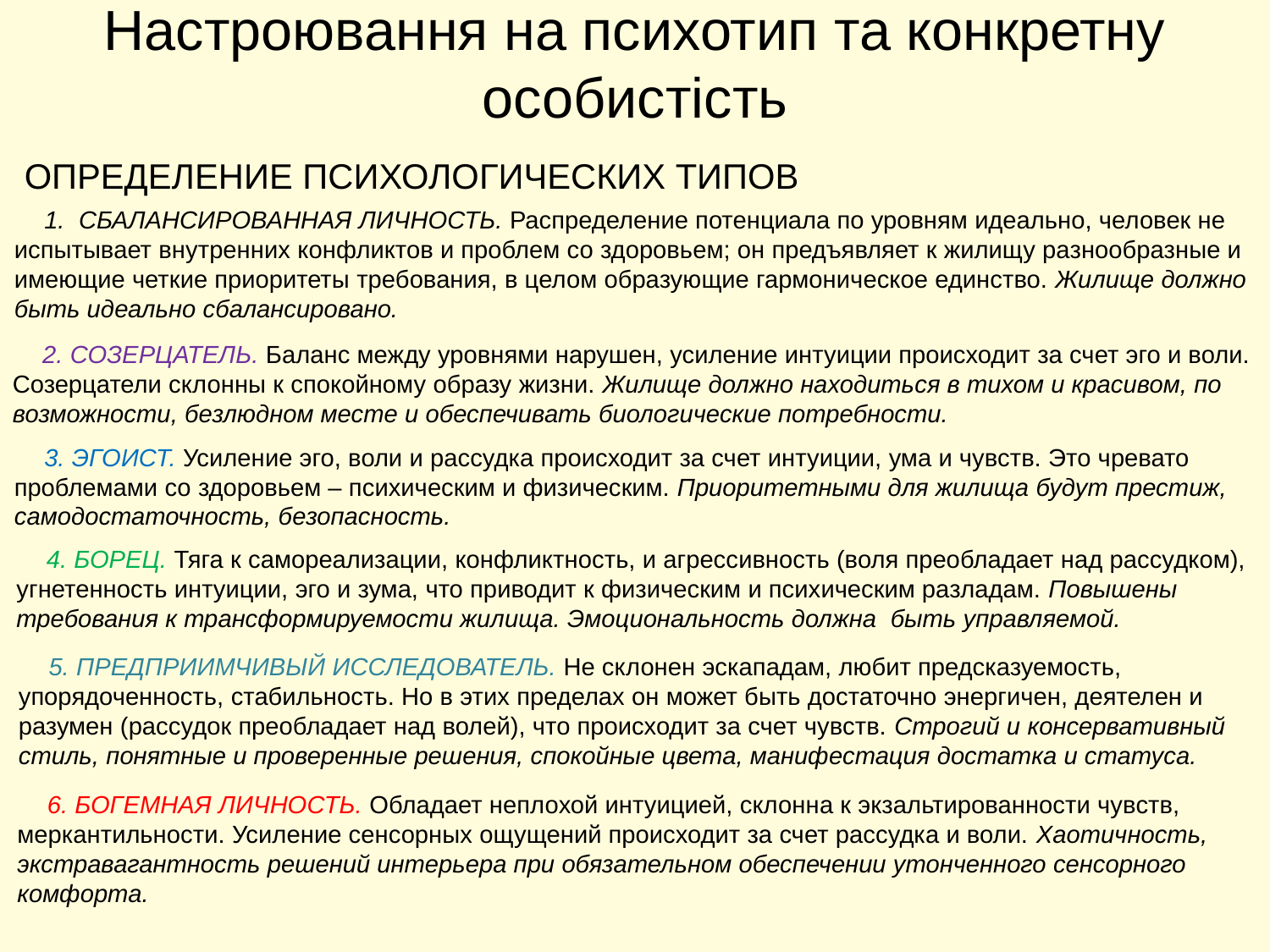

Настроювання на психотип та конкретну особистість
# ОПРЕДЕЛЕНИЕ ПСИХОЛОГИЧЕСКИХ ТИПОВ
1.  СБАЛАНСИРОВАННАЯ ЛИЧНОСТЬ. Распределение потенциала по уровням идеально, человек не испытывает внутренних конфликтов и проблем со здоровьем; он предъявляет к жилищу разнообразные и имеющие четкие приоритеты требования, в целом образующие гармоническое единство. Жилище должно быть идеально сбалансировано.
2. СОЗЕРЦАТЕЛЬ. Баланс между уровнями нарушен, усиление интуиции происходит за счет эго и воли.  Созерцатели склонны к спокойному образу жизни. Жилище должно находиться в тихом и красивом, по возможности, безлюдном месте и обеспечивать биологические потребности.
3. ЭГОИСТ. Усиление эго, воли и рассудка происходит за счет интуиции, ума и чувств. Это чревато проблемами со здоровьем – психическим и физическим. Приоритетными для жилища будут престиж, самодостаточность, безопасность.
4. БОРЕЦ. Тяга к самореализации, конфликтность, и агрессивность (воля преобладает над рассудком), угнетенность интуиции, эго и зума, что приводит к физическим и психическим разладам. Повышены требования к трансформируемости жилища. Эмоциональность должна  быть управляемой.
5. ПРЕДПРИИМЧИВЫЙ ИССЛЕДОВАТЕЛЬ. Не склонен эскападам, любит предсказуемость, упорядоченность, стабильность. Но в этих пределах он может быть достаточно энергичен, деятелен и разумен (рассудок преобладает над волей), что происходит за счет чувств. Строгий и консервативный стиль, понятные и проверенные решения, спокойные цвета, манифестация достатка и статуса.
6. БОГЕМНАЯ ЛИЧНОСТЬ. Обладает неплохой интуицией, склонна к экзальтированности чувств, меркантильности. Усиление сенсорных ощущений происходит за счет рассудка и воли. Хаотичность, экстравагантность решений интерьера при обязательном обеспечении утонченного сенсорного комфорта.